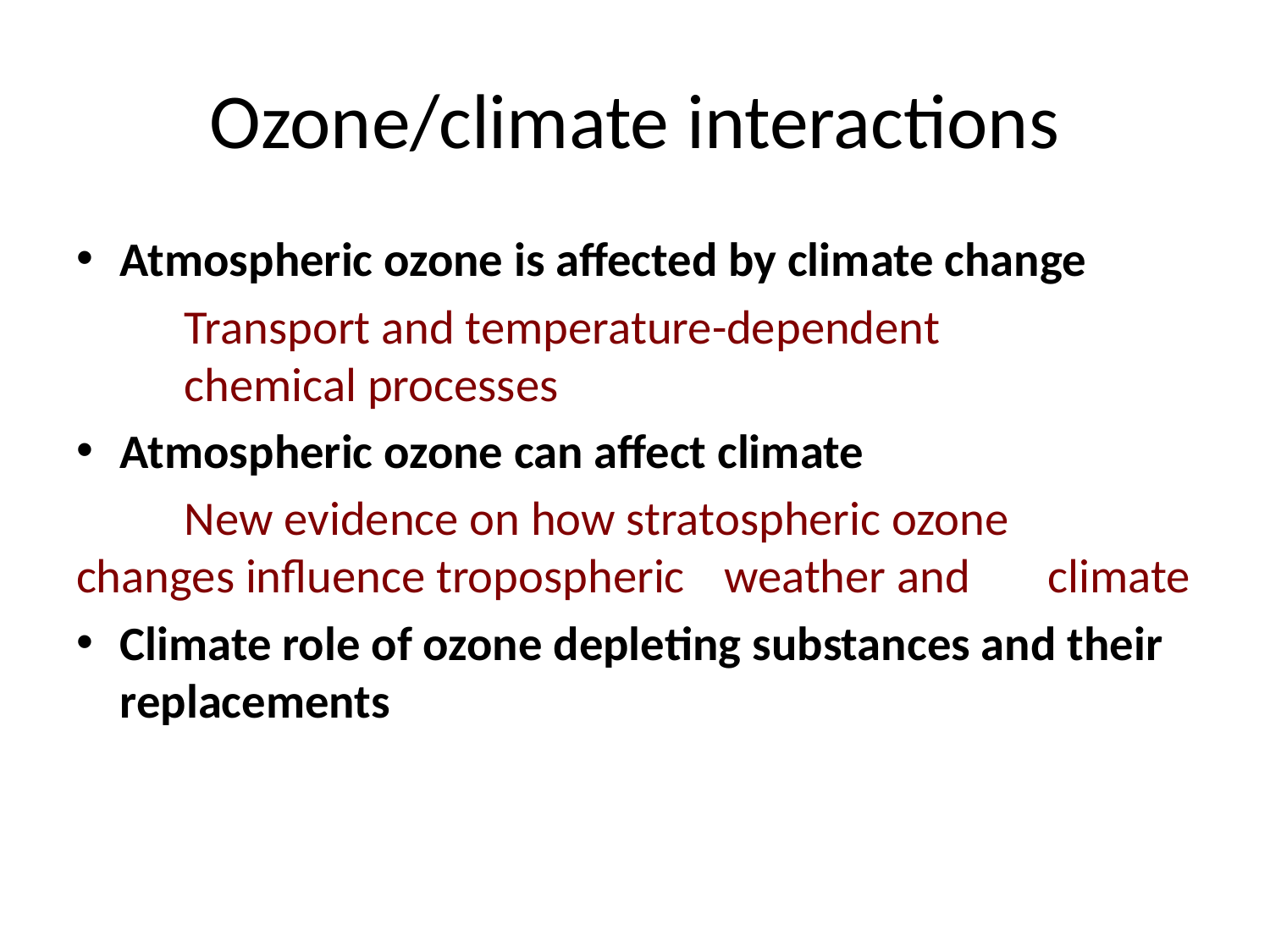

# Ozone/climate interactions
Atmospheric ozone is affected by climate change
	Transport and temperature-dependent 			chemical processes
Atmospheric ozone can affect climate
	New evidence on how stratospheric ozone 	changes influence tropospheric 	weather and 	climate
Climate role of ozone depleting substances and their replacements